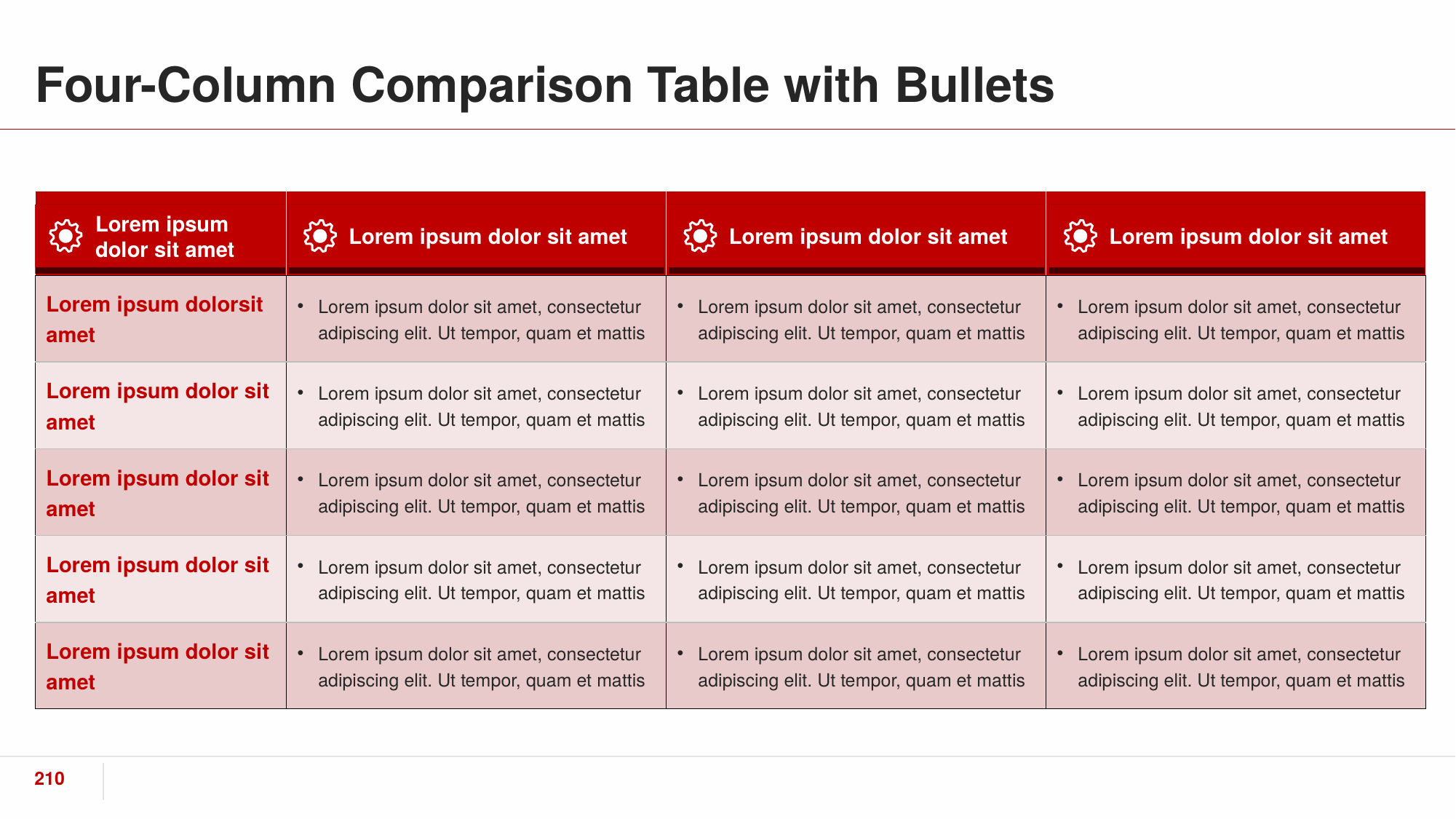

# Four-Column Comparison Table with Bullets
|  |  |  |  |
| --- | --- | --- | --- |
| Lorem ipsum dolorsit amet | Lorem ipsum dolor sit amet, consectetur adipiscing elit. Ut tempor, quam et mattis | Lorem ipsum dolor sit amet, consectetur adipiscing elit. Ut tempor, quam et mattis | Lorem ipsum dolor sit amet, consectetur adipiscing elit. Ut tempor, quam et mattis |
| Lorem ipsum dolor sit amet | Lorem ipsum dolor sit amet, consectetur adipiscing elit. Ut tempor, quam et mattis | Lorem ipsum dolor sit amet, consectetur adipiscing elit. Ut tempor, quam et mattis | Lorem ipsum dolor sit amet, consectetur adipiscing elit. Ut tempor, quam et mattis |
| Lorem ipsum dolor sit amet | Lorem ipsum dolor sit amet, consectetur adipiscing elit. Ut tempor, quam et mattis | Lorem ipsum dolor sit amet, consectetur adipiscing elit. Ut tempor, quam et mattis | Lorem ipsum dolor sit amet, consectetur adipiscing elit. Ut tempor, quam et mattis |
| Lorem ipsum dolor sit amet | Lorem ipsum dolor sit amet, consectetur adipiscing elit. Ut tempor, quam et mattis | Lorem ipsum dolor sit amet, consectetur adipiscing elit. Ut tempor, quam et mattis | Lorem ipsum dolor sit amet, consectetur adipiscing elit. Ut tempor, quam et mattis |
| Lorem ipsum dolor sit amet | Lorem ipsum dolor sit amet, consectetur adipiscing elit. Ut tempor, quam et mattis | Lorem ipsum dolor sit amet, consectetur adipiscing elit. Ut tempor, quam et mattis | Lorem ipsum dolor sit amet, consectetur adipiscing elit. Ut tempor, quam et mattis |

Lorem ipsum dolor sit amet

Lorem ipsum dolor sit amet

Lorem ipsum dolor sit amet

Lorem ipsum dolor sit amet

210